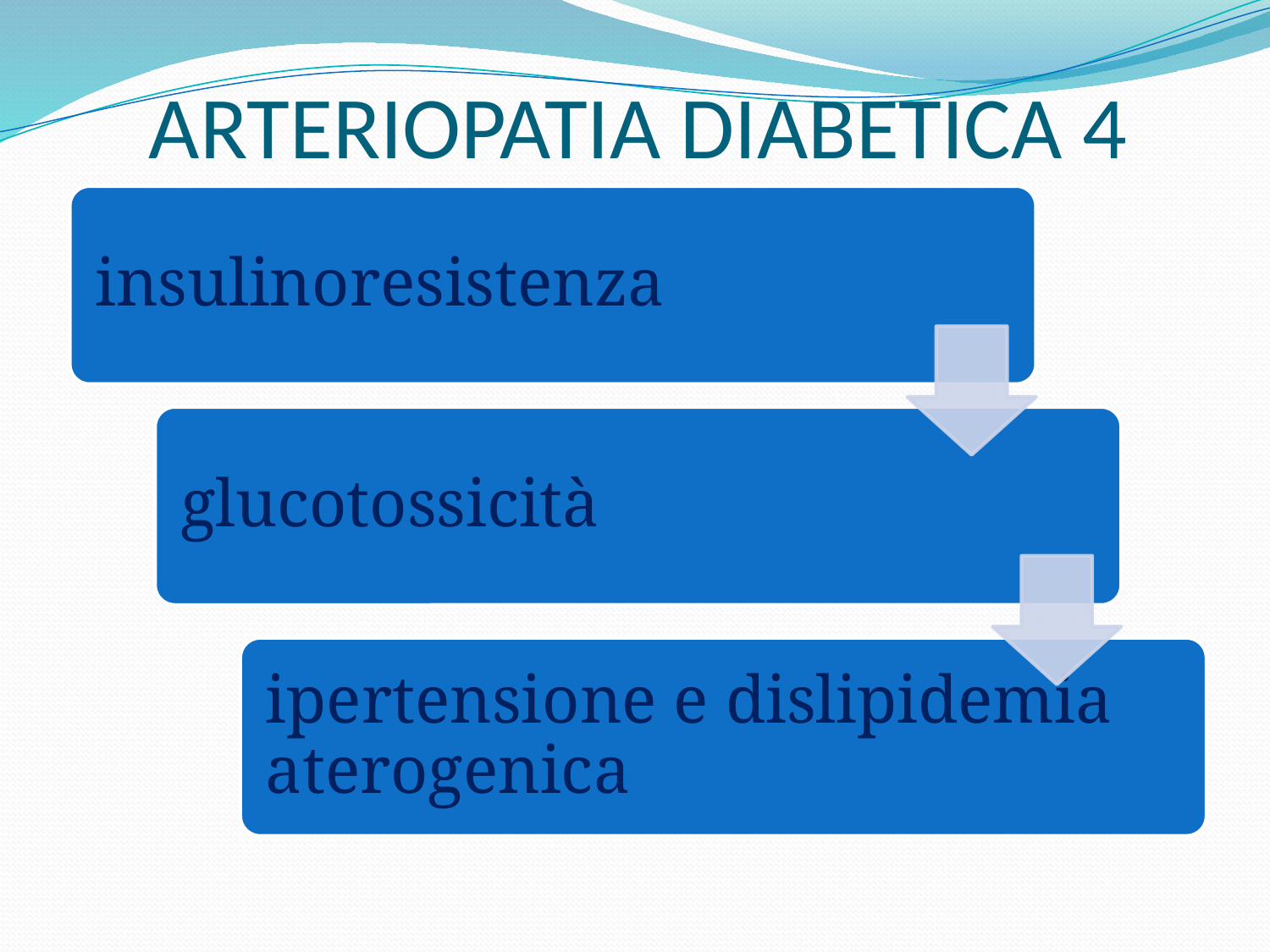

# ARTERIOPATIA DIABETICA 4
insulinoresistenza
glucotossicità
ipertensione e dislipidemia aterogenica